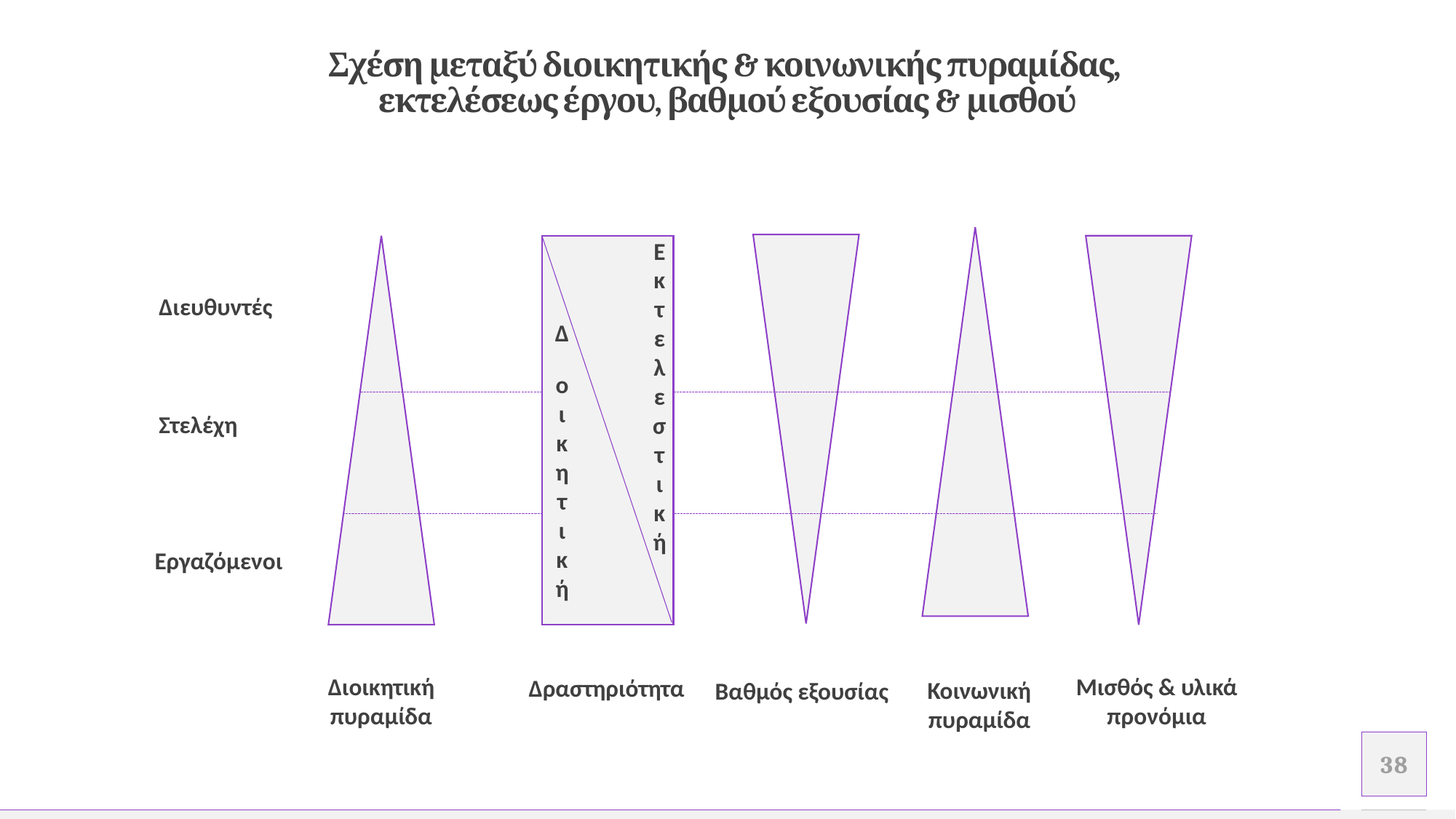

# Σχέση μεταξύ διοικητικής & κοινωνικής πυραμίδας, εκτελέσεως έργου, βαθμού εξουσίας & μισθού

Εκτελεστική

Διευθυντές
Δ
οικητική
Στελέχη
Εργαζόμενοι
Προβλήματα περιβάλλοντος
Διοικητική πυραμίδα
Μισθός & υλικά προνόμια
Δραστηριότητα
Κοινωνική πυραμίδα
Βαθμός εξουσίας
.
.
38
Προσθέστε υποσέλιδο